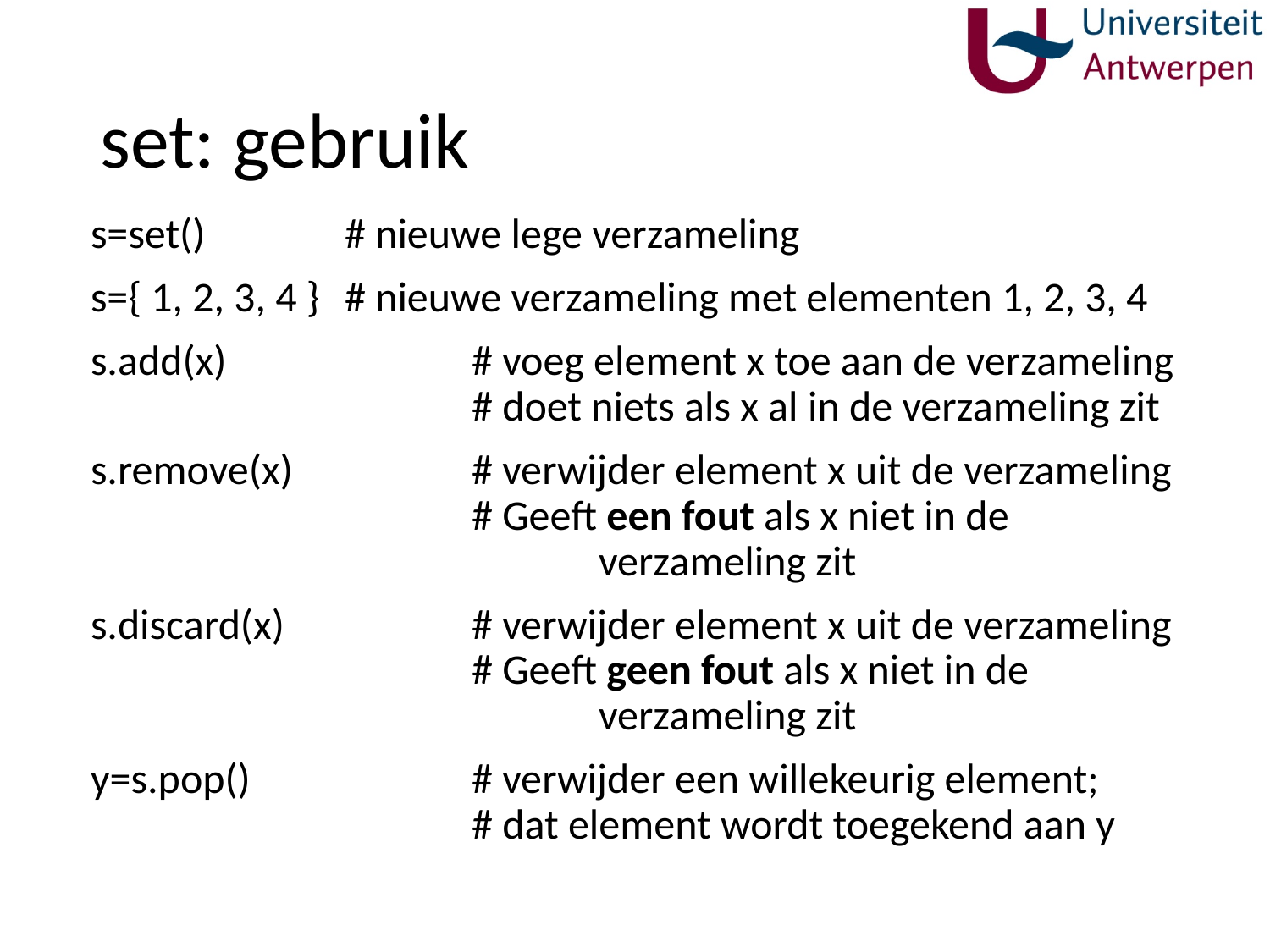

# set: gebruik
s=set()		# nieuwe lege verzameling
s={ 1, 2, 3, 4 }	# nieuwe verzameling met elementen 1, 2, 3, 4
s.add(x)		# voeg element x toe aan de verzameling
			# doet niets als x al in de verzameling zit
s.remove(x)		# verwijder element x uit de verzameling
			# Geeft een fout als x niet in de 					verzameling zit
s.discard(x)		# verwijder element x uit de verzameling
			# Geeft geen fout als x niet in de 					verzameling zit
y=s.pop()		# verwijder een willekeurig element;
			# dat element wordt toegekend aan y